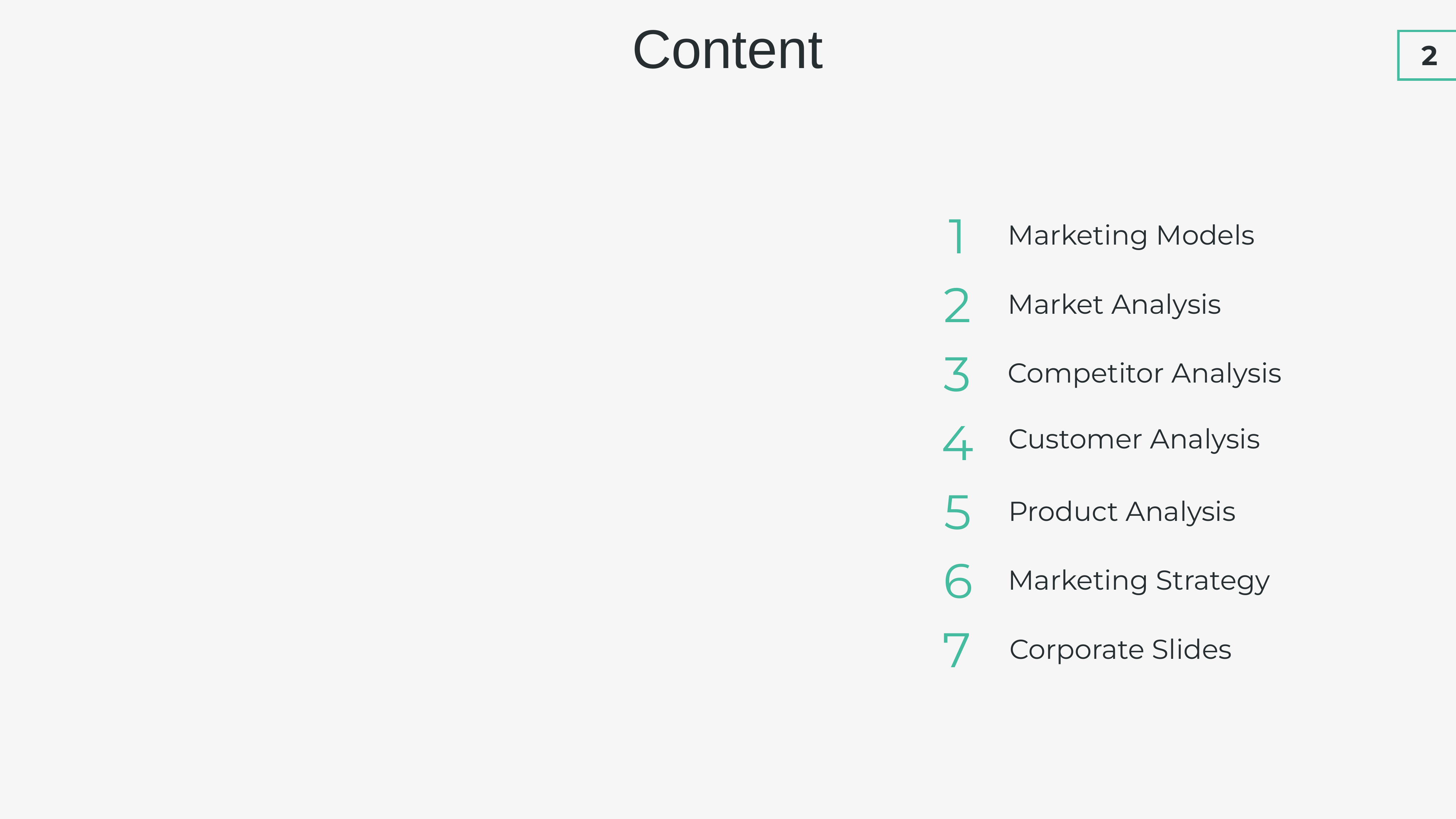

Content
2
1
Marketing Models
2
Market Analysis
3
Competitor Analysis
4
Customer Analysis
5
Product Analysis
6
Marketing Strategy
7
Corporate Slides